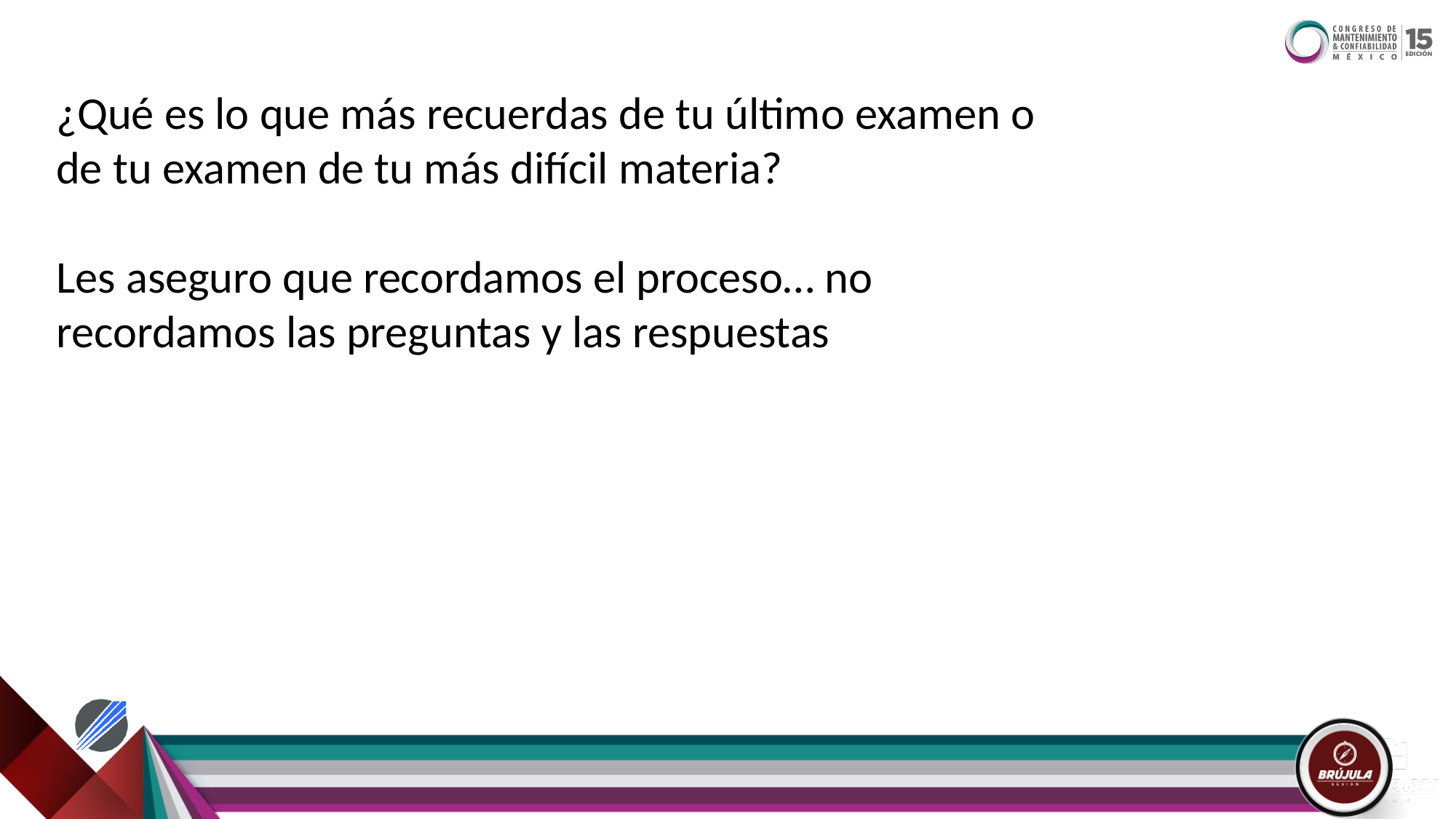

¿Qué es lo que más recuerdas de tu último examen o de tu examen de tu más difícil materia?

Les aseguro que recordamos el proceso… no recordamos las preguntas y las respuestas